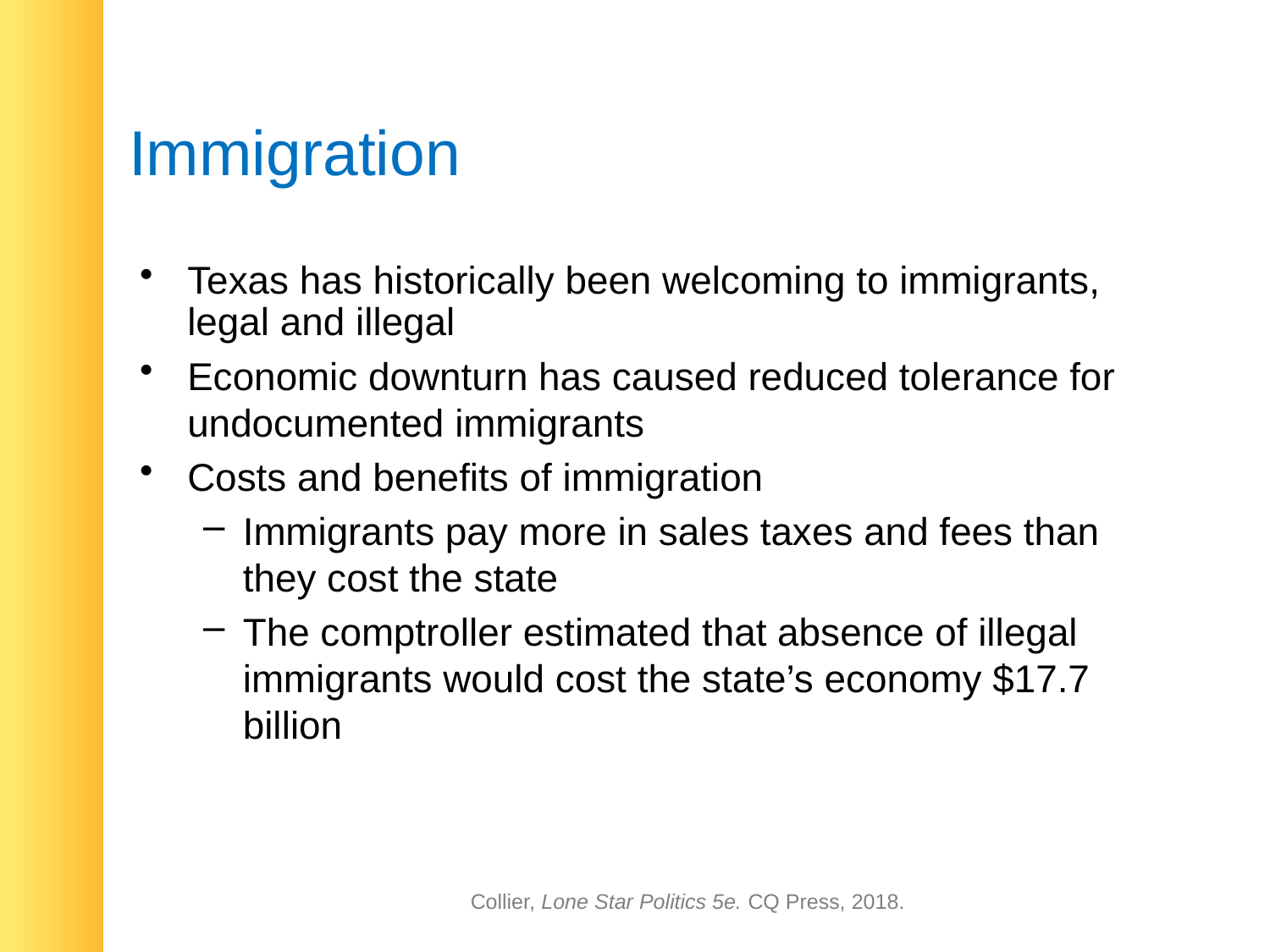

# Immigration
Texas has historically been welcoming to immigrants, legal and illegal
Economic downturn has caused reduced tolerance for undocumented immigrants
Costs and benefits of immigration
Immigrants pay more in sales taxes and fees than they cost the state
The comptroller estimated that absence of illegal immigrants would cost the state’s economy $17.7 billion

Collier, Lone Star Politics 5e. CQ Press, 2018.